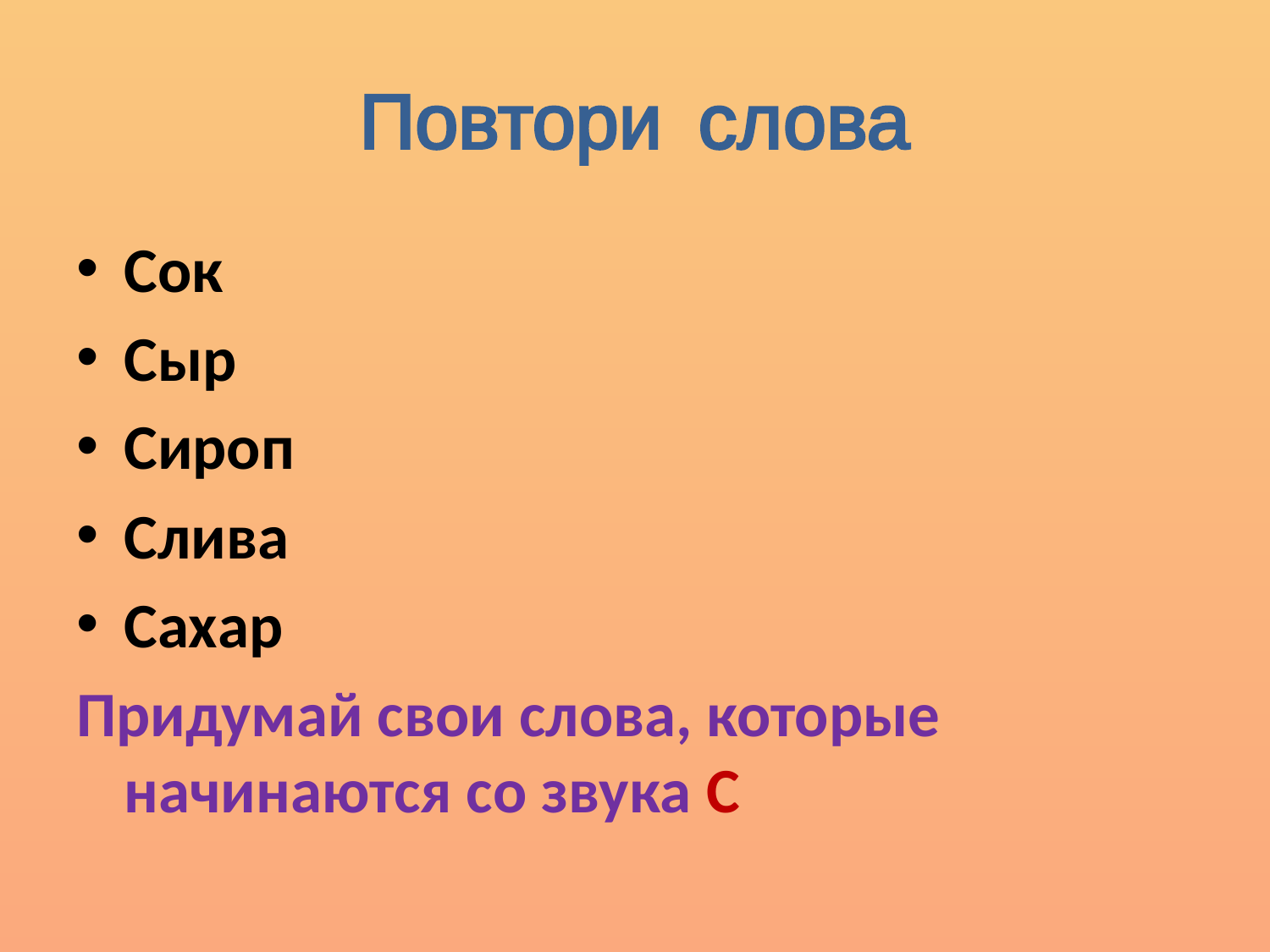

# Повтори  слова
Сок
Сыр
Сироп
Слива
Сахар
Придумай свои слова, которые начинаются со звука С